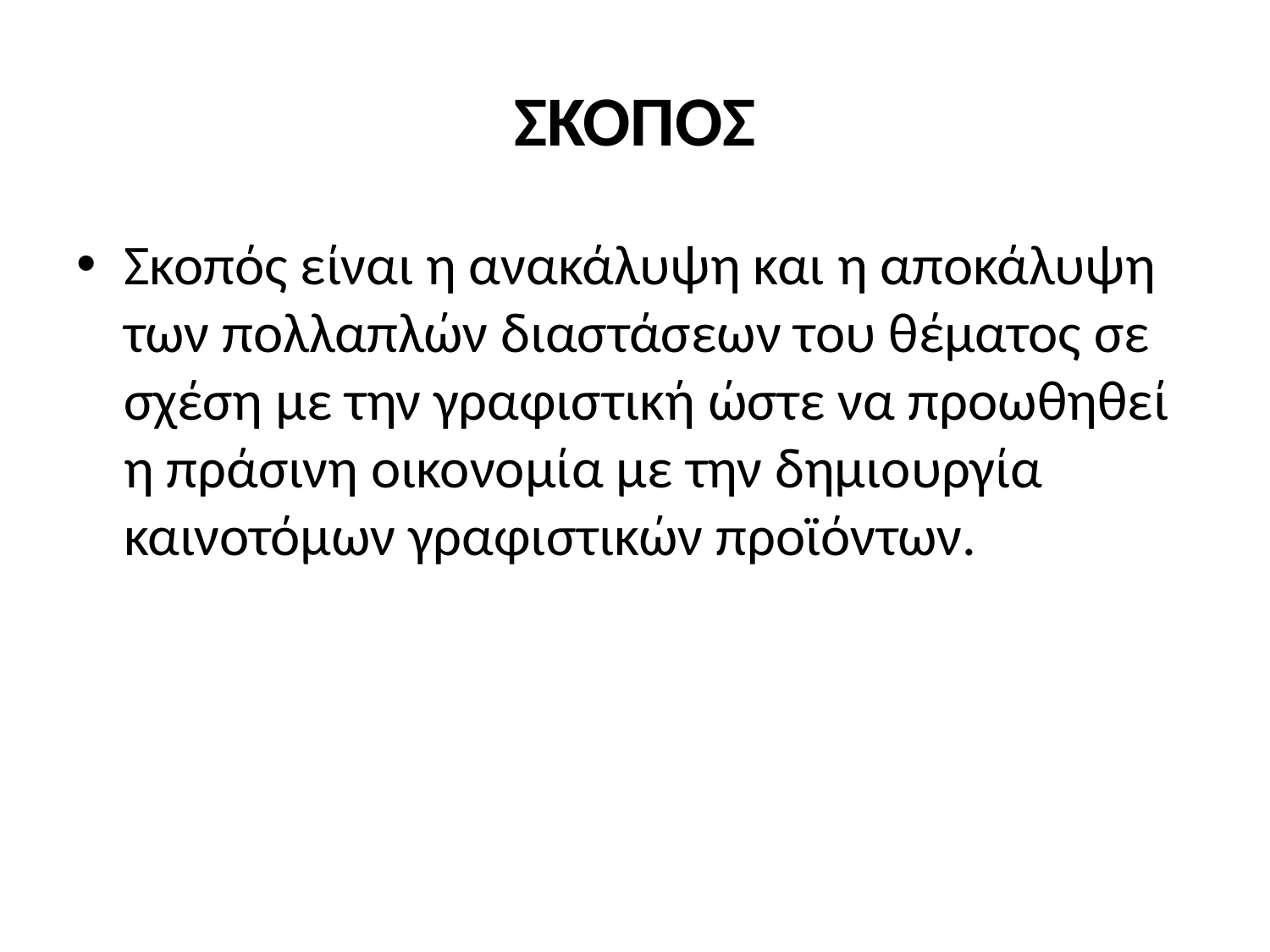

# ΣΚΟΠΟΣ
Σκοπός είναι η ανακάλυψη και η αποκάλυψη των πολλαπλών διαστάσεων του θέματος σε σχέση με την γραφιστική ώστε να προωθηθεί η πράσινη οικονομία με την δημιουργία καινοτόμων γραφιστικών προϊόντων.